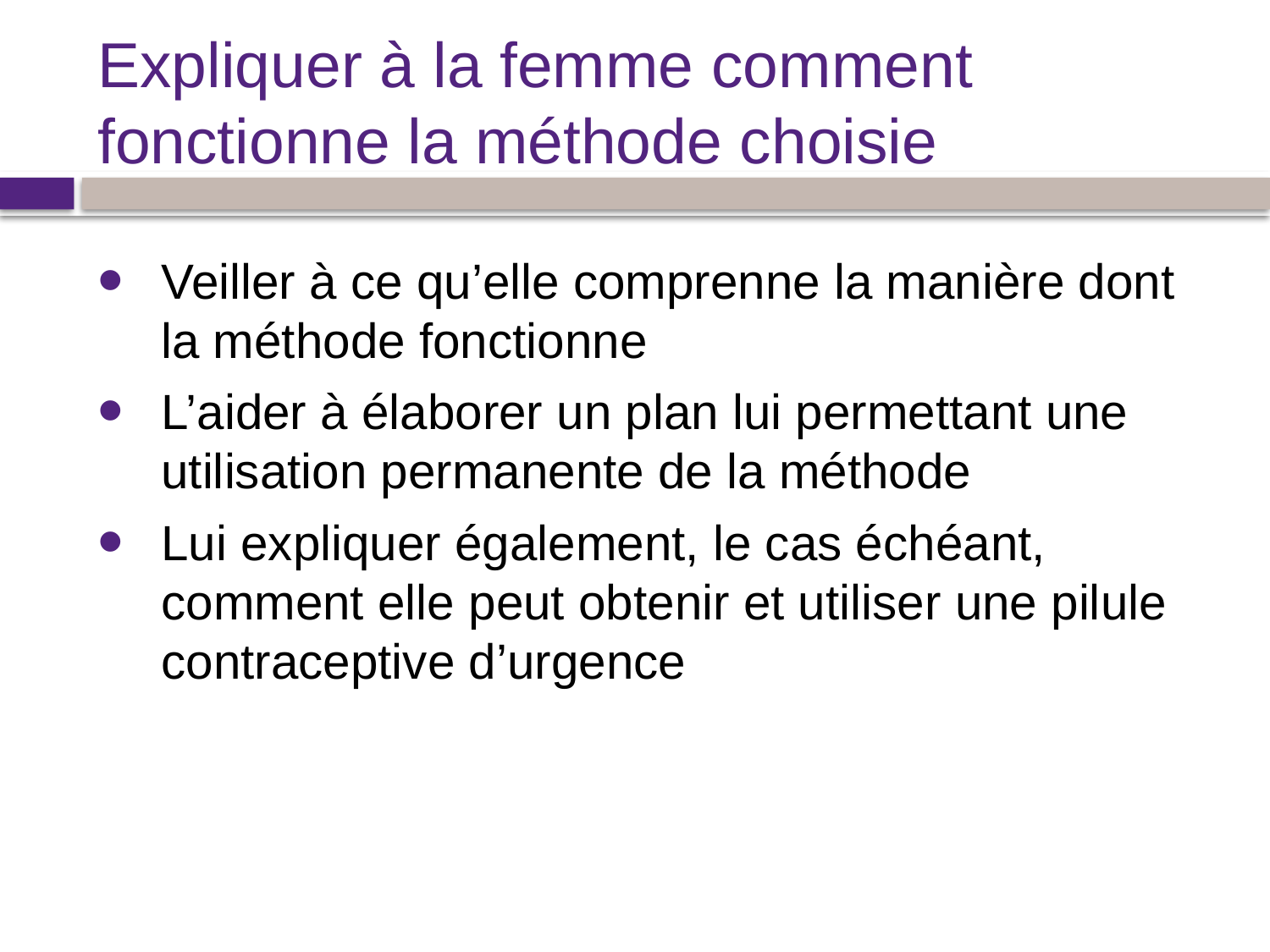

# Expliquer à la femme comment fonctionne la méthode choisie
Veiller à ce qu’elle comprenne la manière dont la méthode fonctionne
L’aider à élaborer un plan lui permettant une utilisation permanente de la méthode
Lui expliquer également, le cas échéant, comment elle peut obtenir et utiliser une pilule contraceptive d’urgence